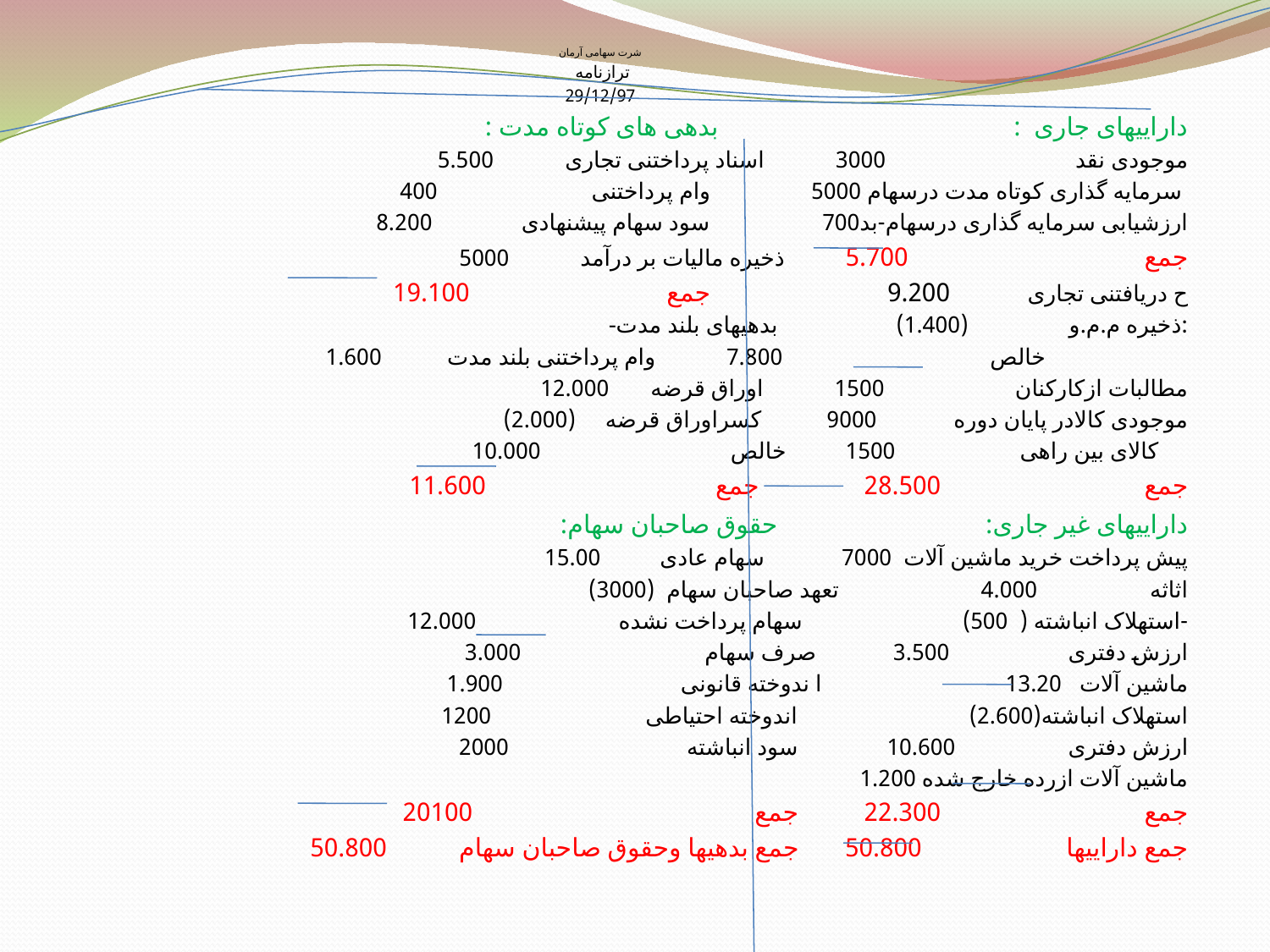

#
شرت سهامی آرمان
ترازنامه
29/12/97
داراییهای جاری  :                                             بدهی های کوتاه مدت :
موجودی نقد                                3000            اسناد پرداختنی تجاری            5.500
 سرمایه گذاری کوتاه مدت درسهام 5000                 وام پرداختنی                          400
ارزشیابی سرمایه گذاری درسهام-بد700                   سود سهام پیشنهادی               8.200
جمع                                    5.700          ذخیره مالیات بر درآمد            5000
ح دریافتنی تجاری             9.200                           جمع                              19.100
-ذخیره م.م.و                 (1.400)                    بدهیهای بلند مدت:
خالص                                   7.800            وام پرداختنی بلند مدت           1.600
مطالبات ازکارکنان                      1500            اوراق قرضه       12.000
موجودی کالادر پایان دوره             9000           کسراوراق قرضه     (2.000)
     کالای بین راهی                     1500          خالص                                10.000
جمع                               28.500                جمع                                   11.600
داراییهای غیر جاری:                               حقوق صاحبان سهام:
پیش پرداخت خرید ماشین آلات  7000             سهام عادی          15.00
اثاثه                   4.000                        تعهد صاحبان سهام  (3000)
-استهلاک انباشته (  500)                           سهام پرداخت نشده                        12.000
ارزش دفتری                    3.500             صرف سهام                               3.000
ماشین آلات   13.20                               ا ندوخته قانونی                              1.900
استهلاک انباشته(2.600)                             اندوخته احتیاطی                          1200
ارزش دفتری                   10.600               سود انباشته                              2000
ماشین آلات ازرده خارج شده 1.200
جمع                               22.300          جمع                                           20100
جمع داراییها                      50.800       جمع بدهیها وحقوق صاحبان سهام           50.800